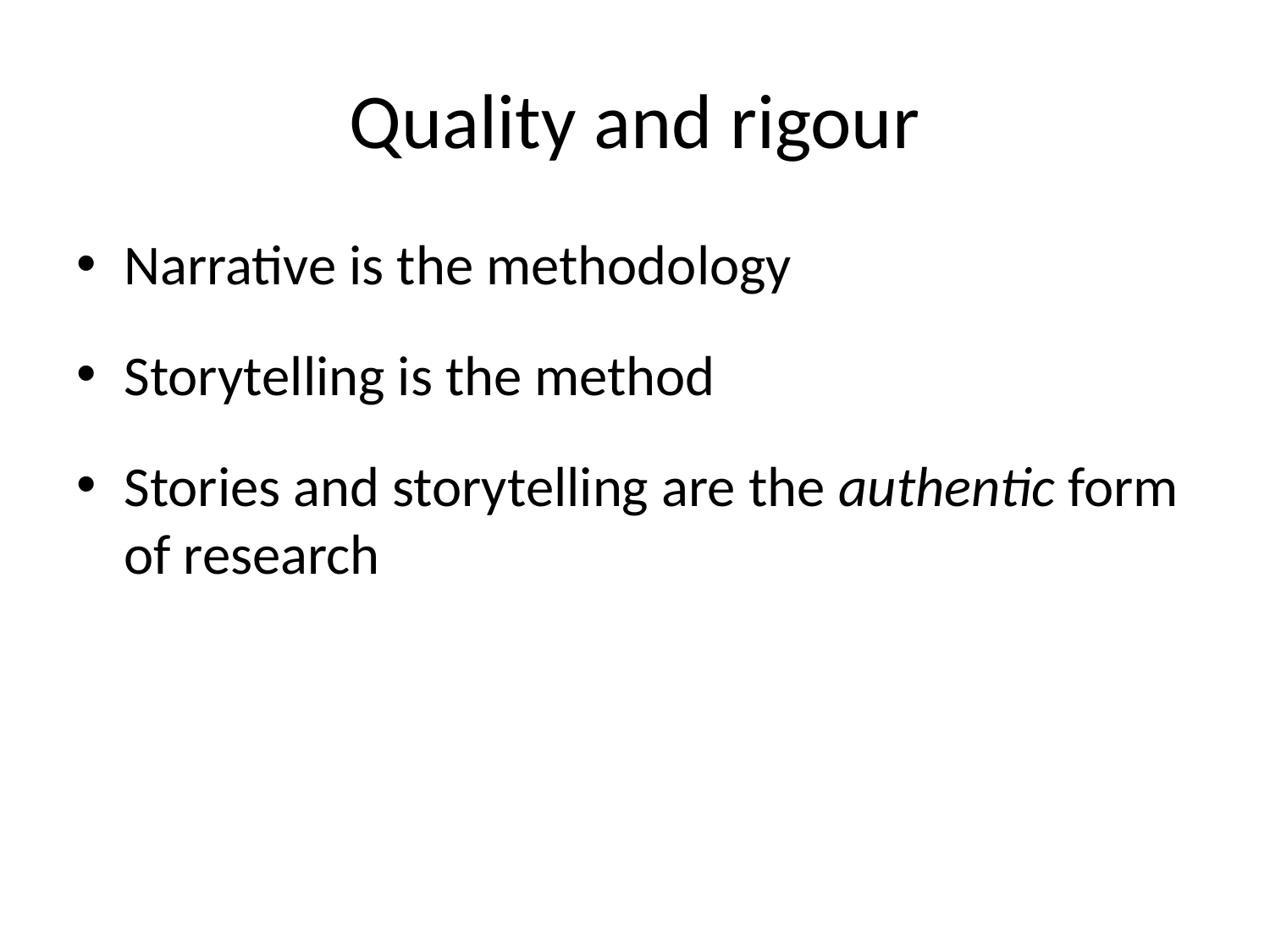

# Quality and rigour
Narrative is the methodology
Storytelling is the method
Stories and storytelling are the authentic form of research